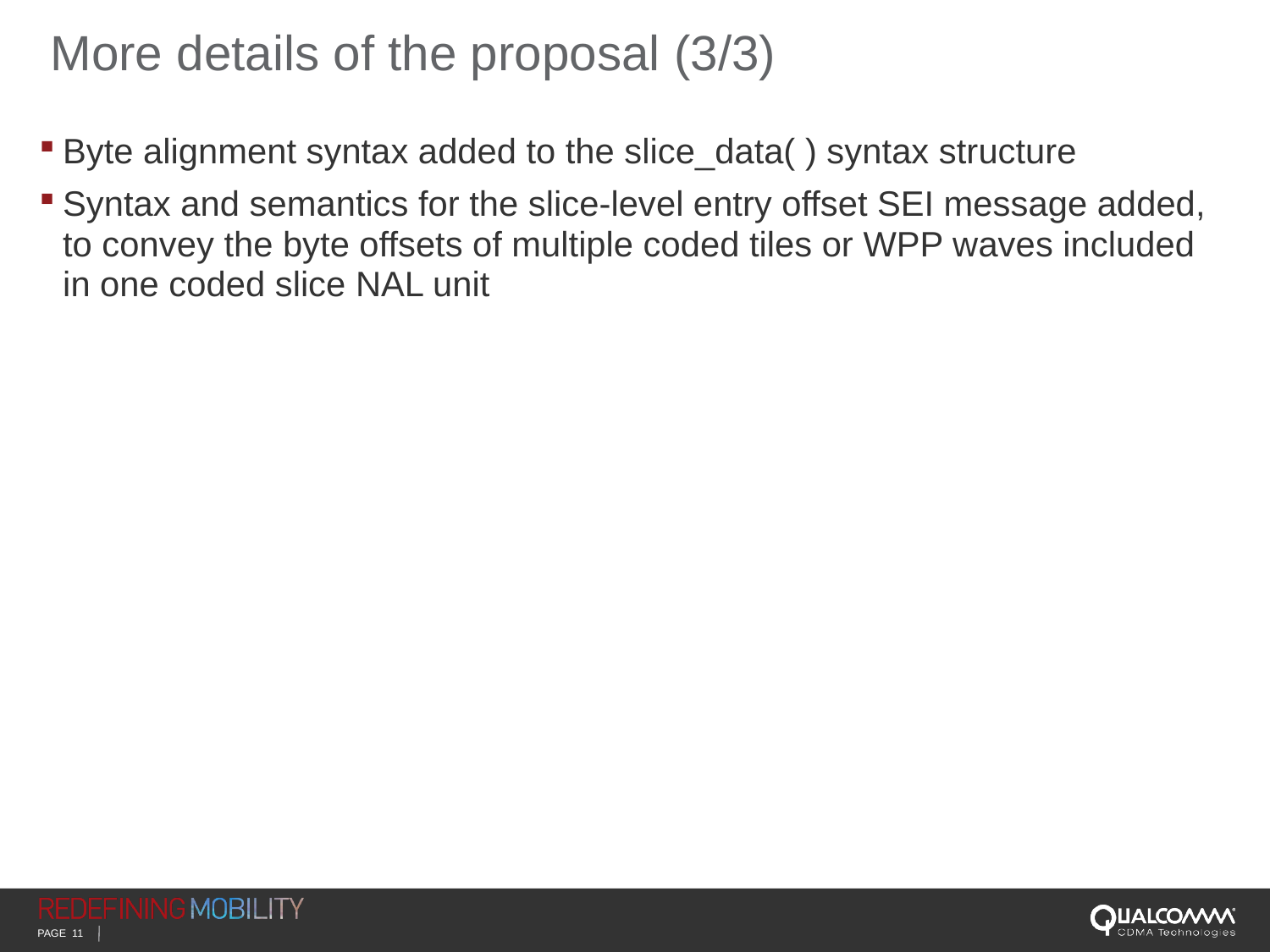

# More details of the proposal (3/3)
Byte alignment syntax added to the slice_data( ) syntax structure
Syntax and semantics for the slice-level entry offset SEI message added, to convey the byte offsets of multiple coded tiles or WPP waves included in one coded slice NAL unit